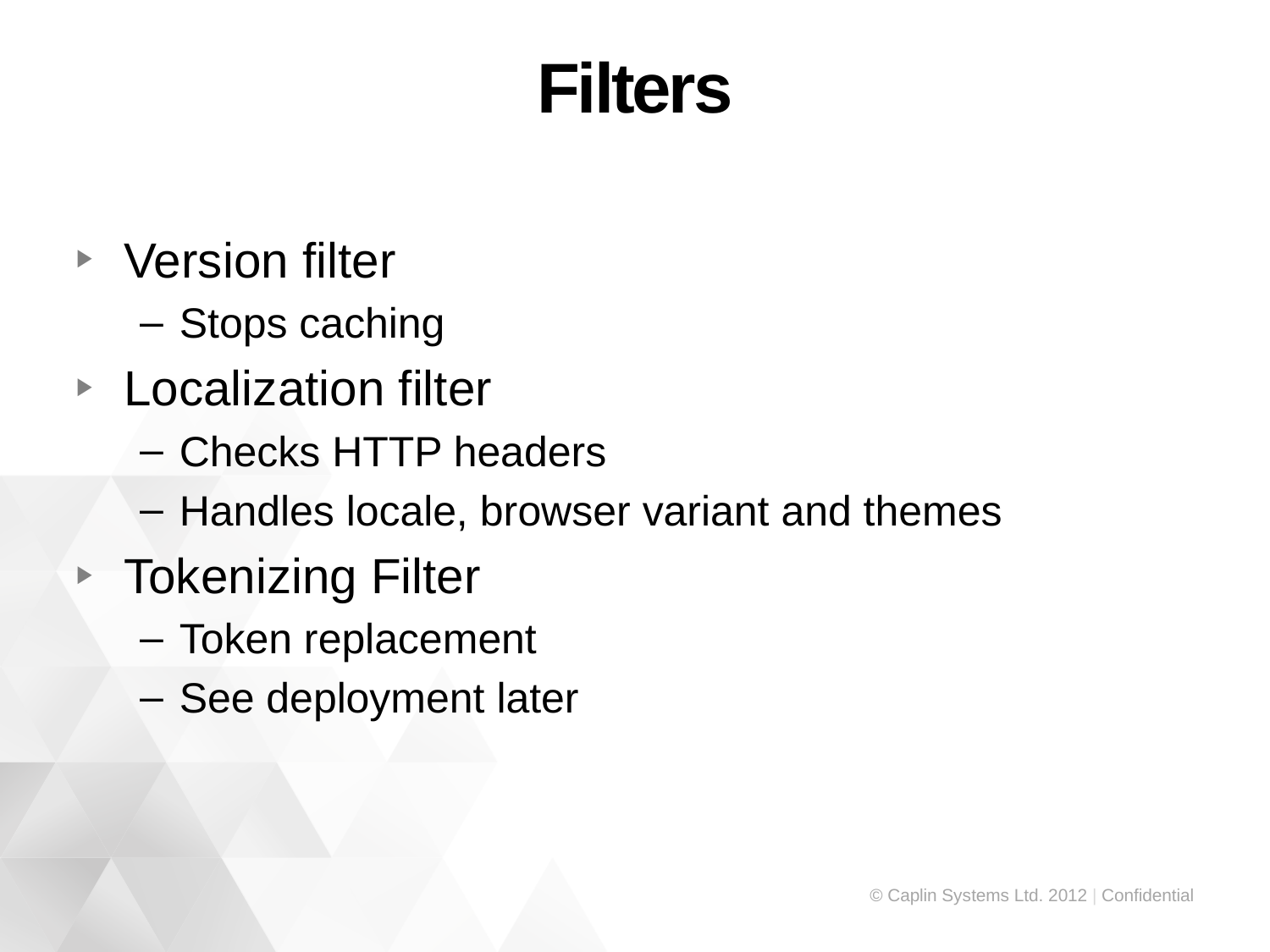

# Filters
Version filter
Stops caching
Localization filter
Checks HTTP headers
Handles locale, browser variant and themes
Tokenizing Filter
Token replacement
See deployment later